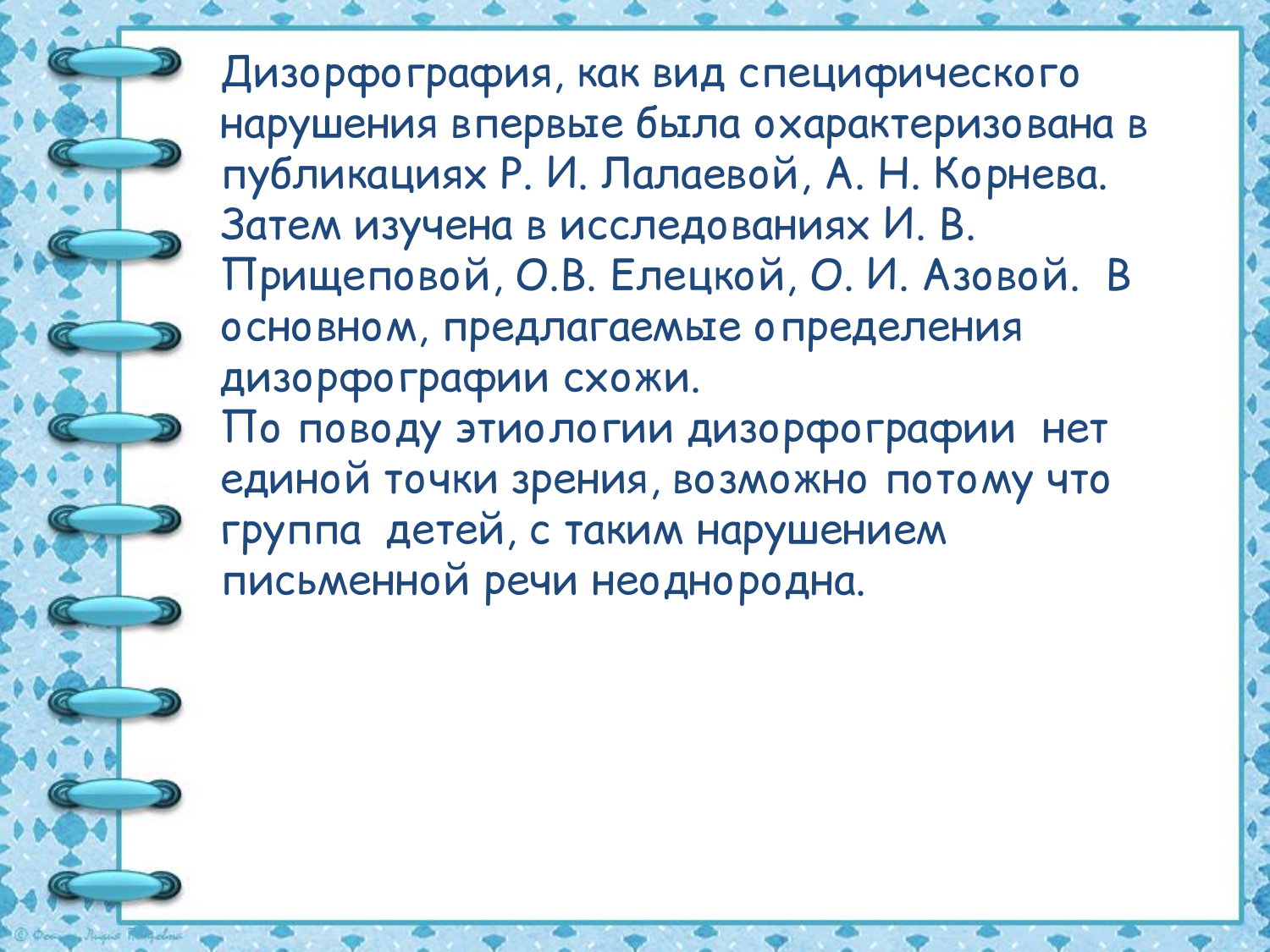

# Дизорфография, как вид специфического нарушения впервые была охарактеризована в публикациях Р. И. Лалаевой, А. Н. Корнева. Затем изучена в исследованиях И. В. Прищеповой, О.В. Елецкой, О. И. Азовой.  В основном, предлагаемые определения дизорфографии схожи. По поводу этиологии дизорфографии  нет единой точки зрения, возможно потому что группа  детей, с таким нарушением письменной речи неоднородна.